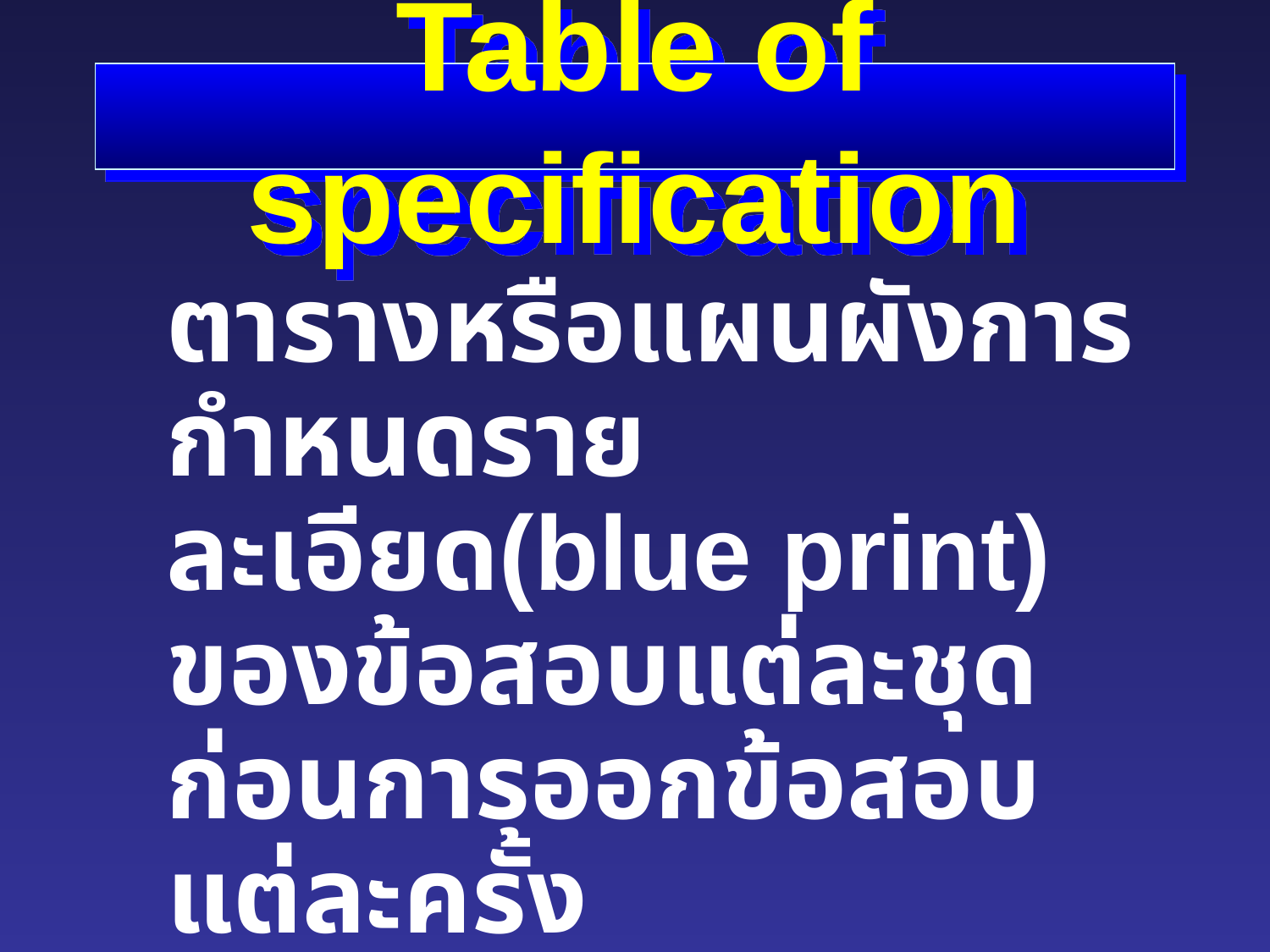

# Table of specification
	ตารางหรือแผนผังการกำหนดรายละเอียด(blue print) ของข้อสอบแต่ละชุด ก่อนการออกข้อสอบแต่ละครั้ง